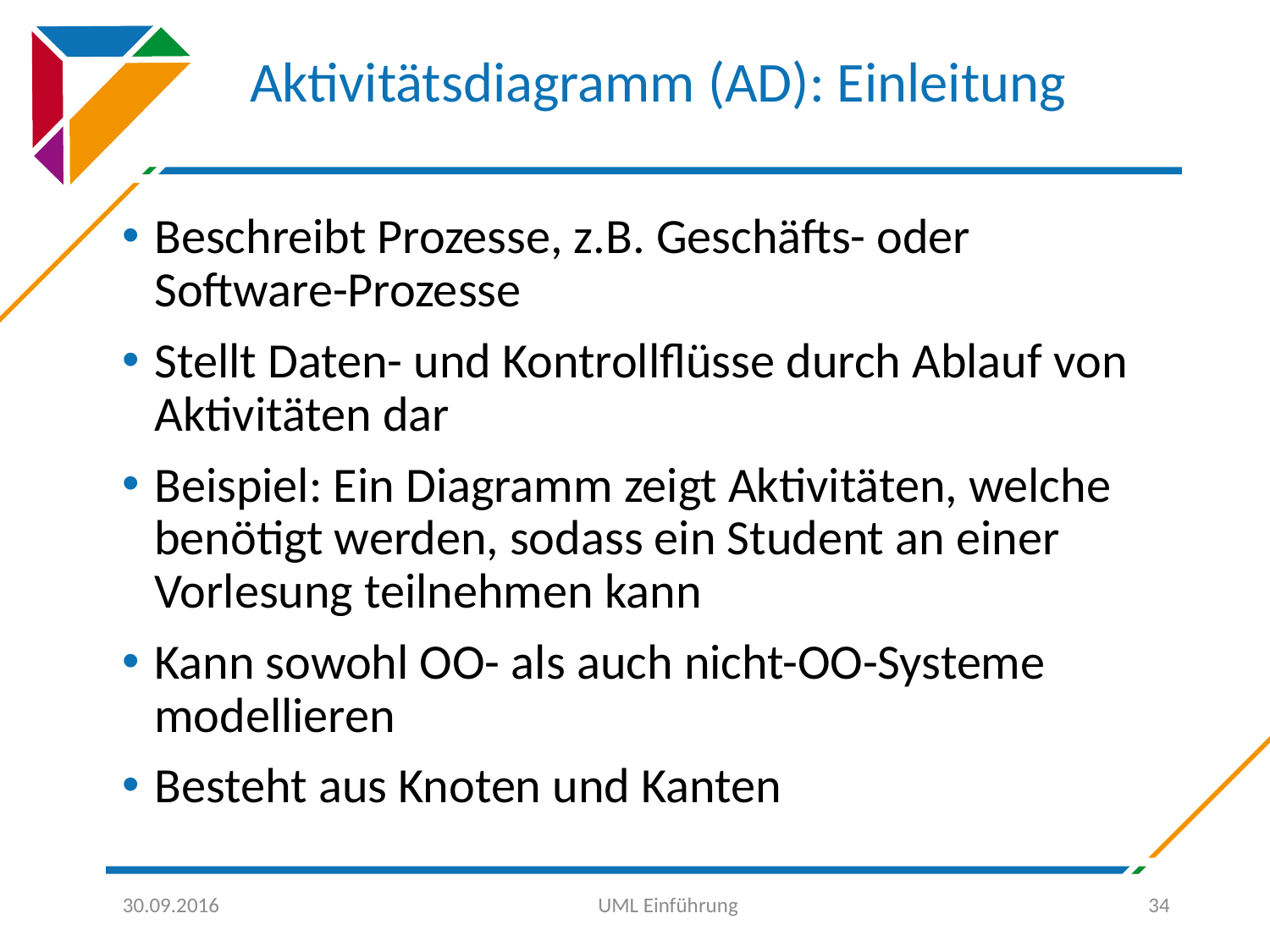

# Aktivitätsdiagramm (AD): Einleitung
Beschreibt Prozesse, z.B. Geschäfts- oder Software-Prozesse
Stellt Daten- und Kontrollflüsse durch Ablauf von Aktivitäten dar
Beispiel: Ein Diagramm zeigt Aktivitäten, welche benötigt werden, sodass ein Student an einer Vorlesung teilnehmen kann
Kann sowohl OO- als auch nicht-OO-Systeme modellieren
Besteht aus Knoten und Kanten
30.09.2016
UML Einführung
34